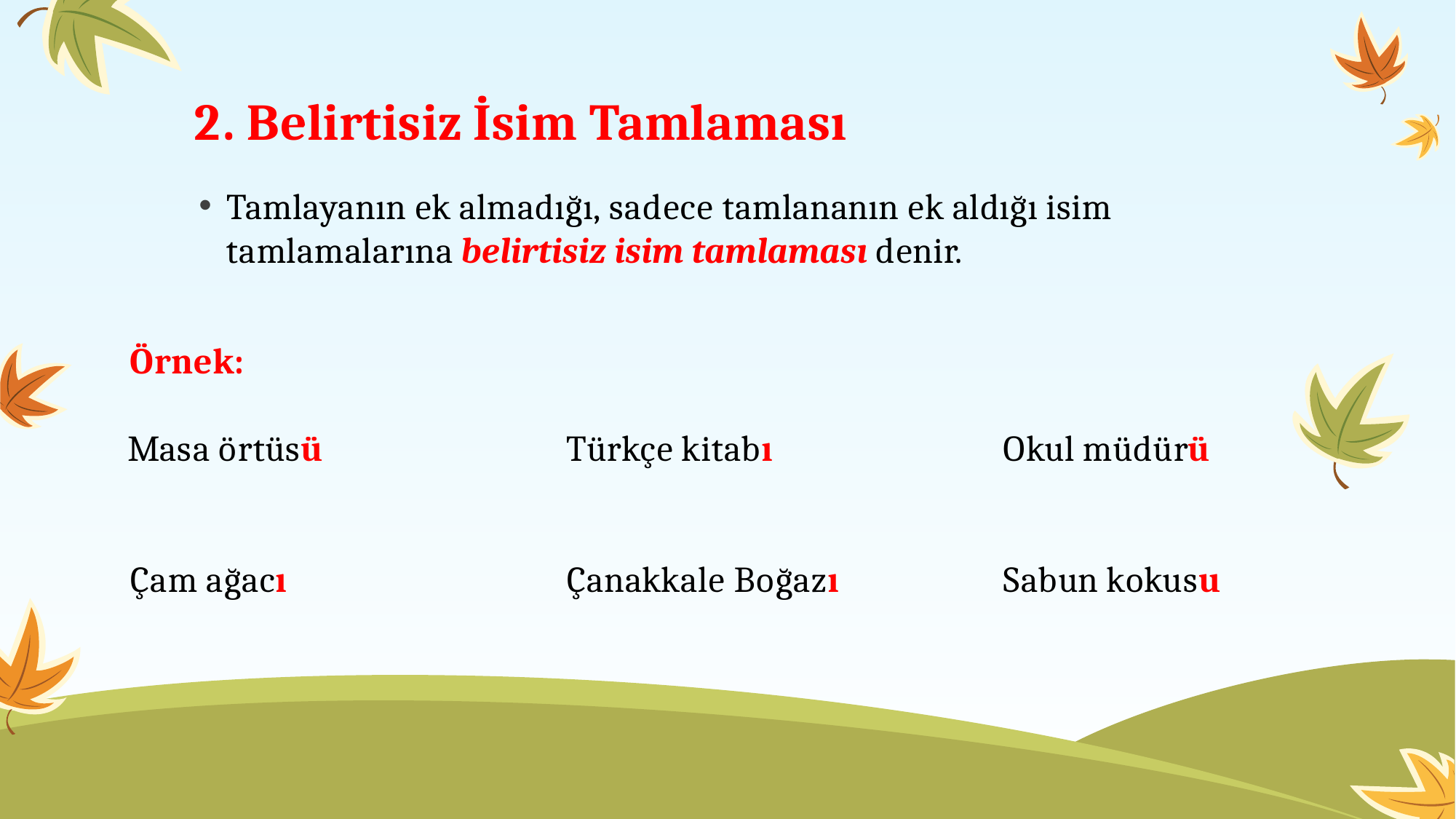

# 2. Belirtisiz İsim Tamlaması
Tamlayanın ek almadığı, sadece tamlananın ek aldığı isim tamlamalarına belirtisiz isim tamlaması denir.

Örnek:

Masa örtüsü			Türkçe kitabı			Okul müdürü

Çam ağacı			Çanakkale Boğazı		Sabun kokusu